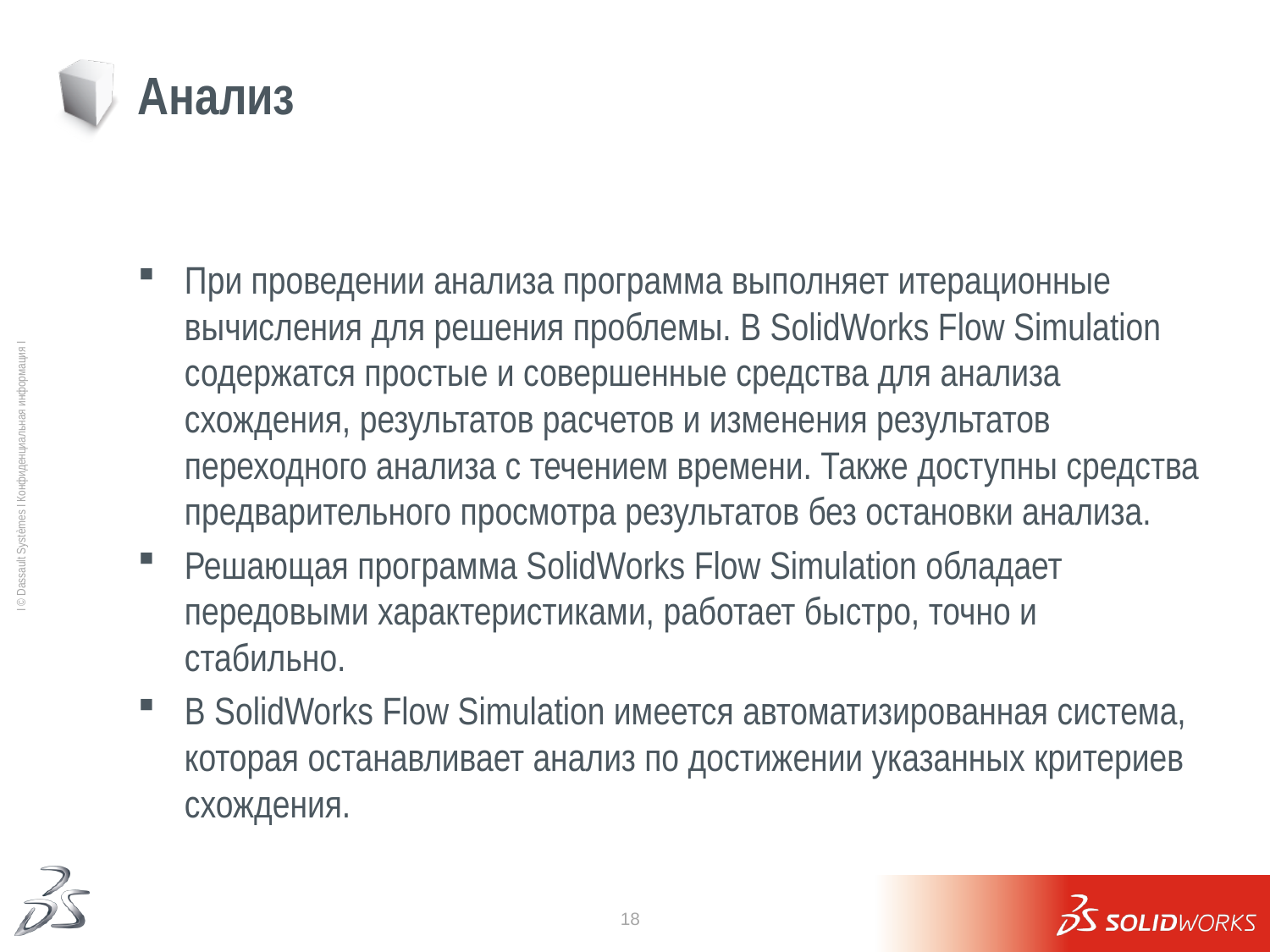

# Анализ
При проведении анализа программа выполняет итерационные вычисления для решения проблемы. В SolidWorks Flow Simulation содержатся простые и совершенные средства для анализа схождения, результатов расчетов и изменения результатов переходного анализа с течением времени. Также доступны средства предварительного просмотра результатов без остановки анализа.
Решающая программа SolidWorks Flow Simulation обладает передовыми характеристиками, работает быстро, точно и стабильно.
В SolidWorks Flow Simulation имеется автоматизированная система, которая останавливает анализ по достижении указанных критериев схождения.